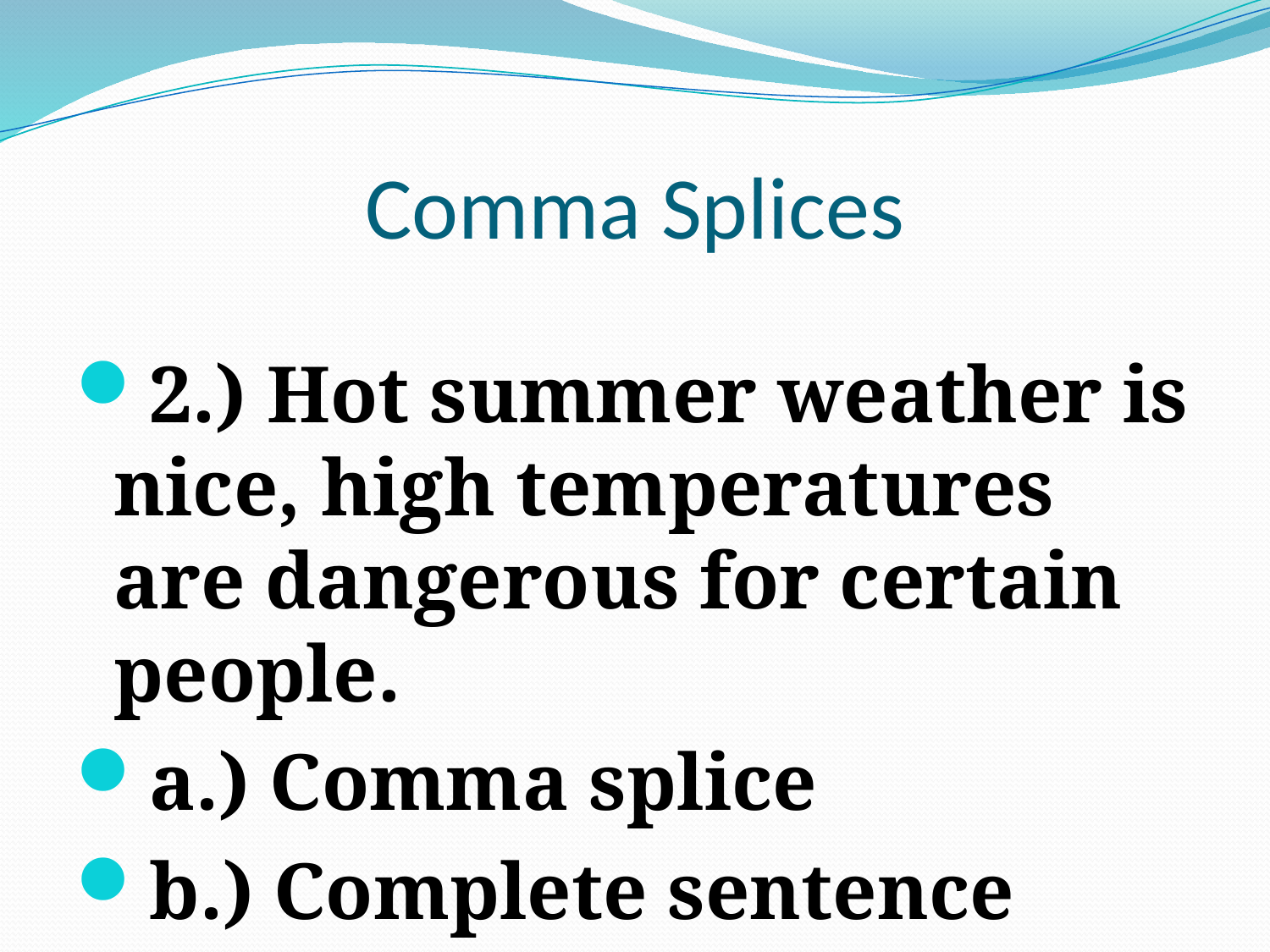

# Comma Splices

2.) Hot summer weather is nice, high temperatures are dangerous for certain people.
a.) Comma splice
b.) Complete sentence